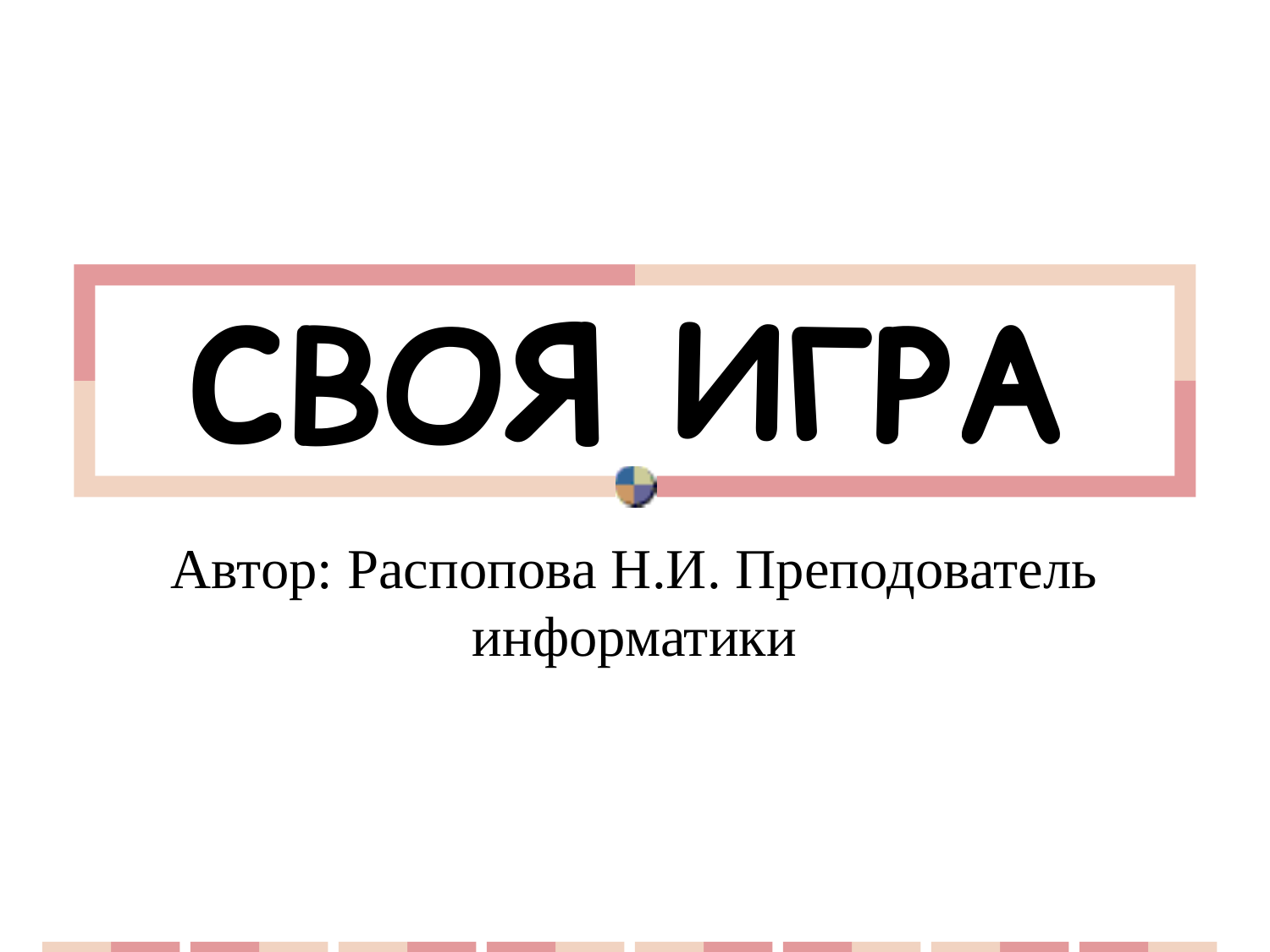

# СВОЯ ИГРА
Автор: Распопова Н.И. Преподователь информатики